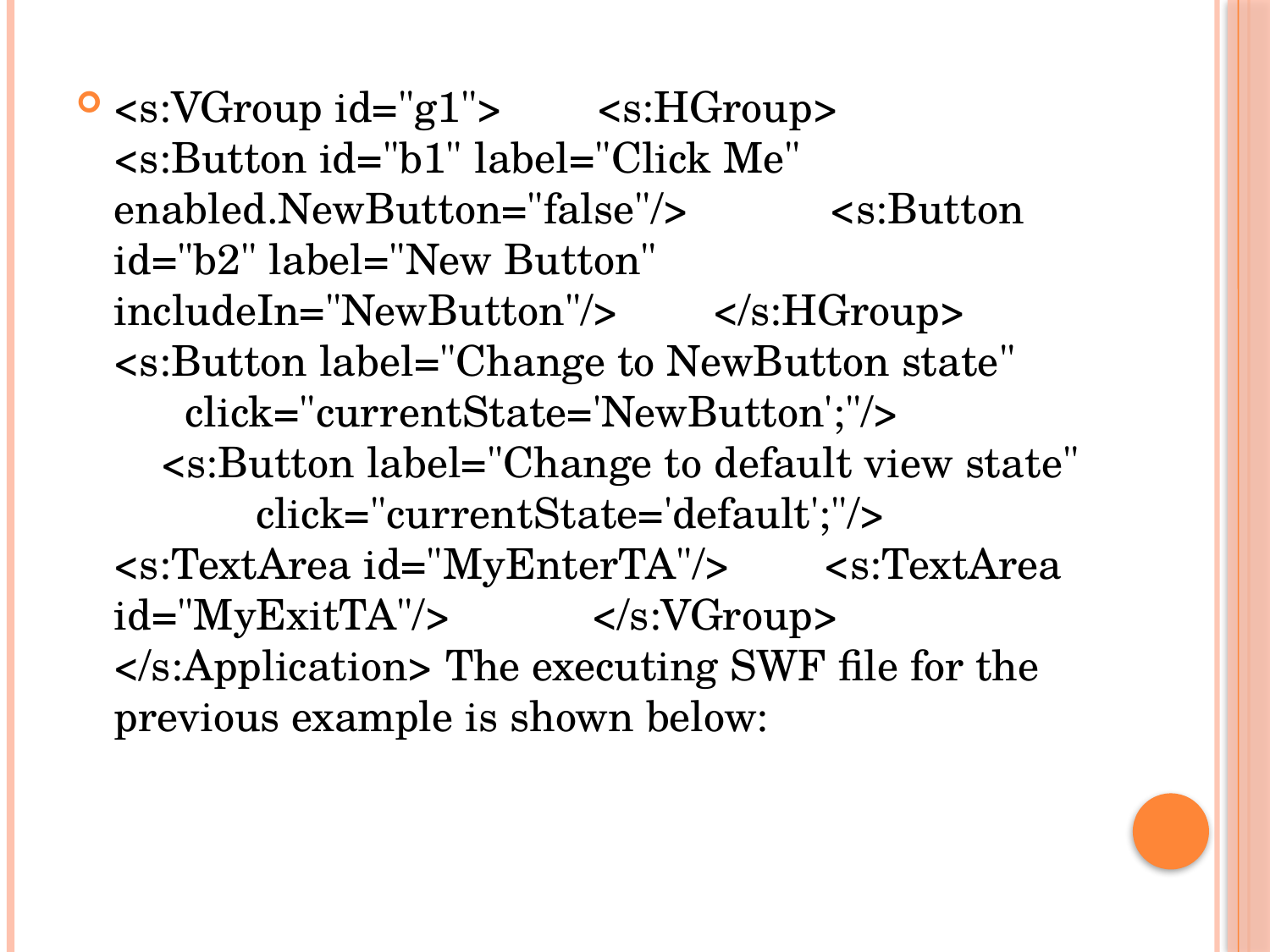

<s:VGroup id="g1">        <s:HGroup>            <s:Button id="b1" label="Click Me"                enabled.NewButton="false"/>            <s:Button id="b2" label="New Button"                includeIn="NewButton"/>        </s:HGroup>         <s:Button label="Change to NewButton state"             click="currentState='NewButton';"/>                    <s:Button label="Change to default view state"             click="currentState='default';"/>         <s:TextArea id="MyEnterTA"/>        <s:TextArea id="MyExitTA"/>            </s:VGroup>    </s:Application> The executing SWF file for the previous example is shown below: